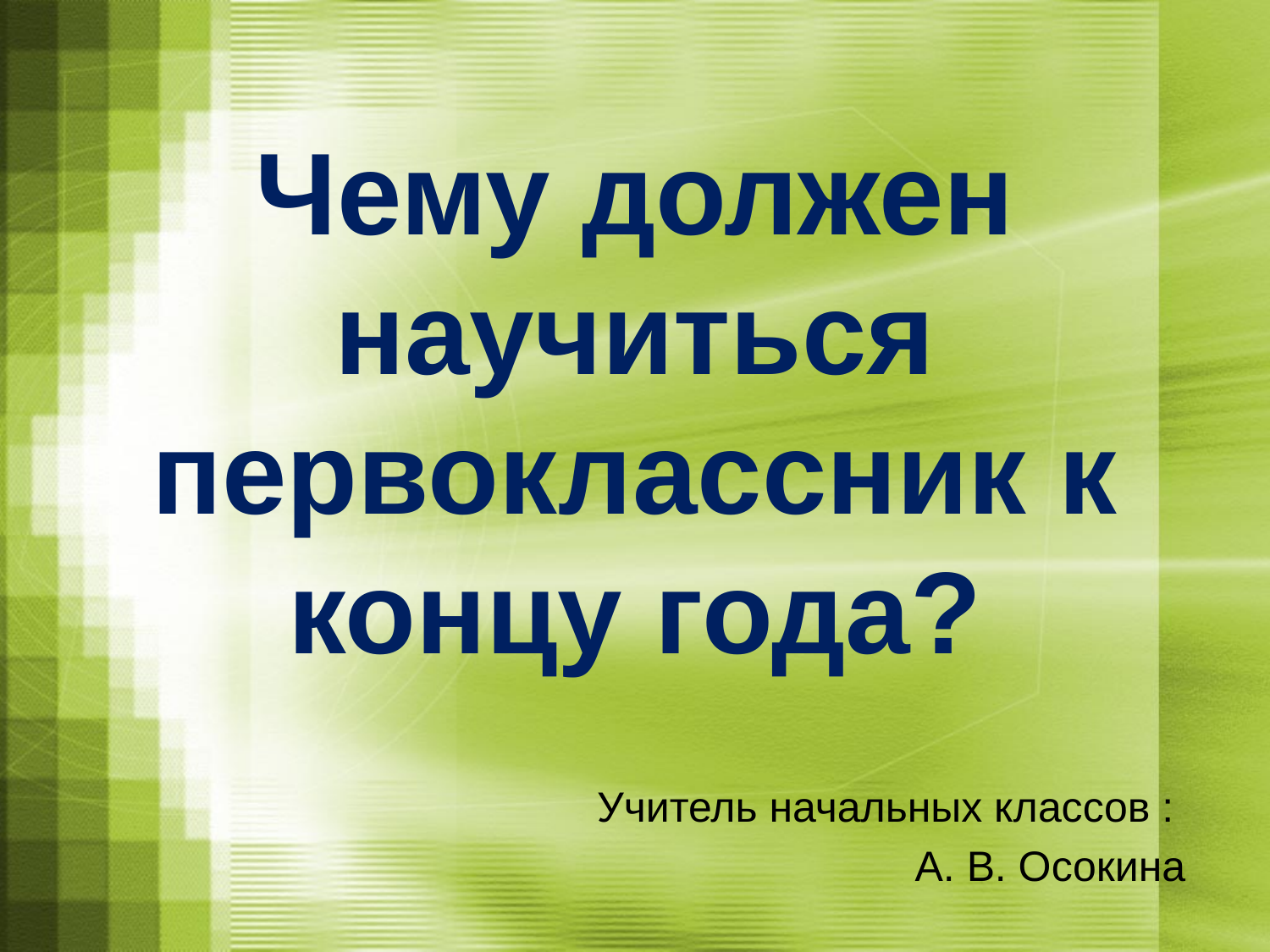

# Чему должен научиться первоклассник к концу года?
Учитель начальных классов :
А. В. Осокина